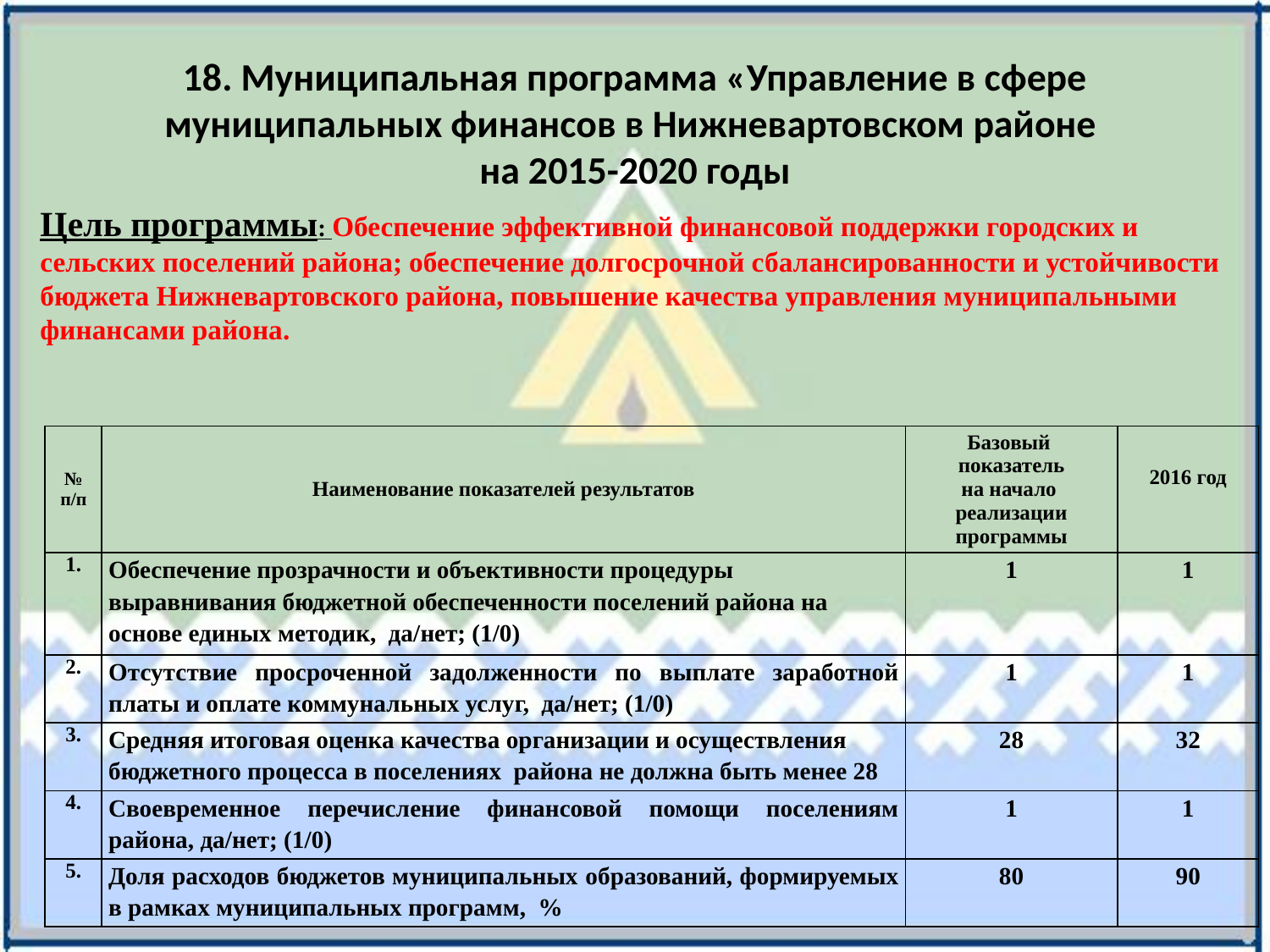

18. Муниципальная программа «Управление в сфере муниципальных финансов в Нижневартовском районе
на 2015-2020 годы
Цель программы: Обеспечение эффективной финансовой поддержки городских и сельских поселений района; обеспечение долгосрочной сбалансированности и устойчивости бюджета Нижневартовского района, повышение качества управления муниципальными финансами района.

| № п/п | Наименование показателей результатов | Базовый показатель на начало реализации программы | 2016 год |
| --- | --- | --- | --- |
| 1. | Обеспечение прозрачности и объективности процедуры выравнивания бюджетной обеспеченности поселений района на основе единых методик, да/нет; (1/0) | 1 | 1 |
| 2. | Отсутствие просроченной задолженности по выплате заработной платы и оплате коммунальных услуг, да/нет; (1/0) | 1 | 1 |
| 3. | Средняя итоговая оценка качества организации и осуществления бюджетного процесса в поселениях района не должна быть менее 28 | 28 | 32 |
| 4. | Своевременное перечисление финансовой помощи поселениям района, да/нет; (1/0) | 1 | 1 |
| 5. | Доля расходов бюджетов муниципальных образований, формируемых в рамках муниципальных программ, % | 80 | 90 |